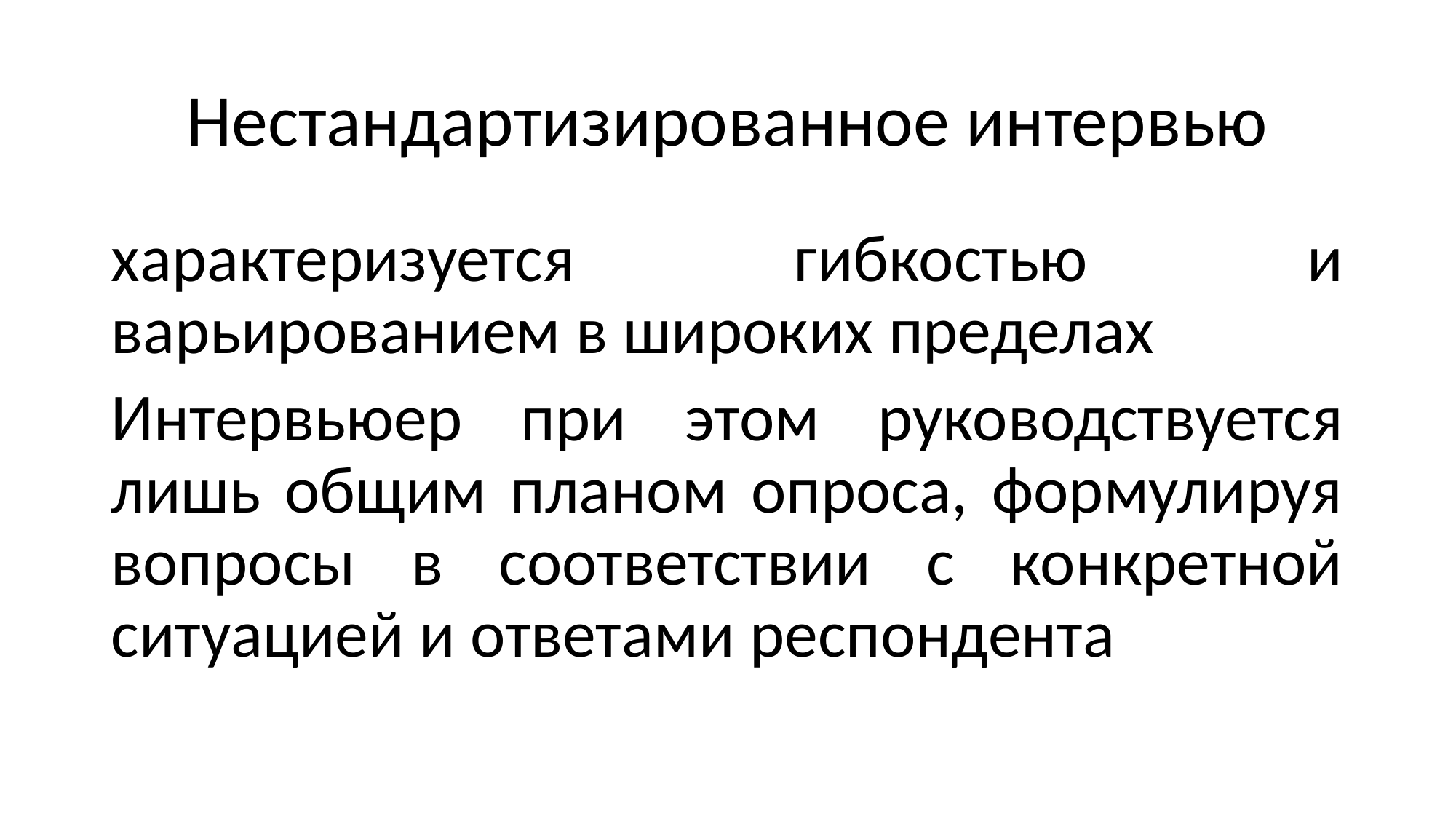

# Нестандартизированное интервью
характеризуется гибкостью и варьированием в широких пределах
Интервьюер при этом руководствуется лишь общим планом опроса, формулируя вопросы в соответствии с конкретной ситуацией и ответами респондента